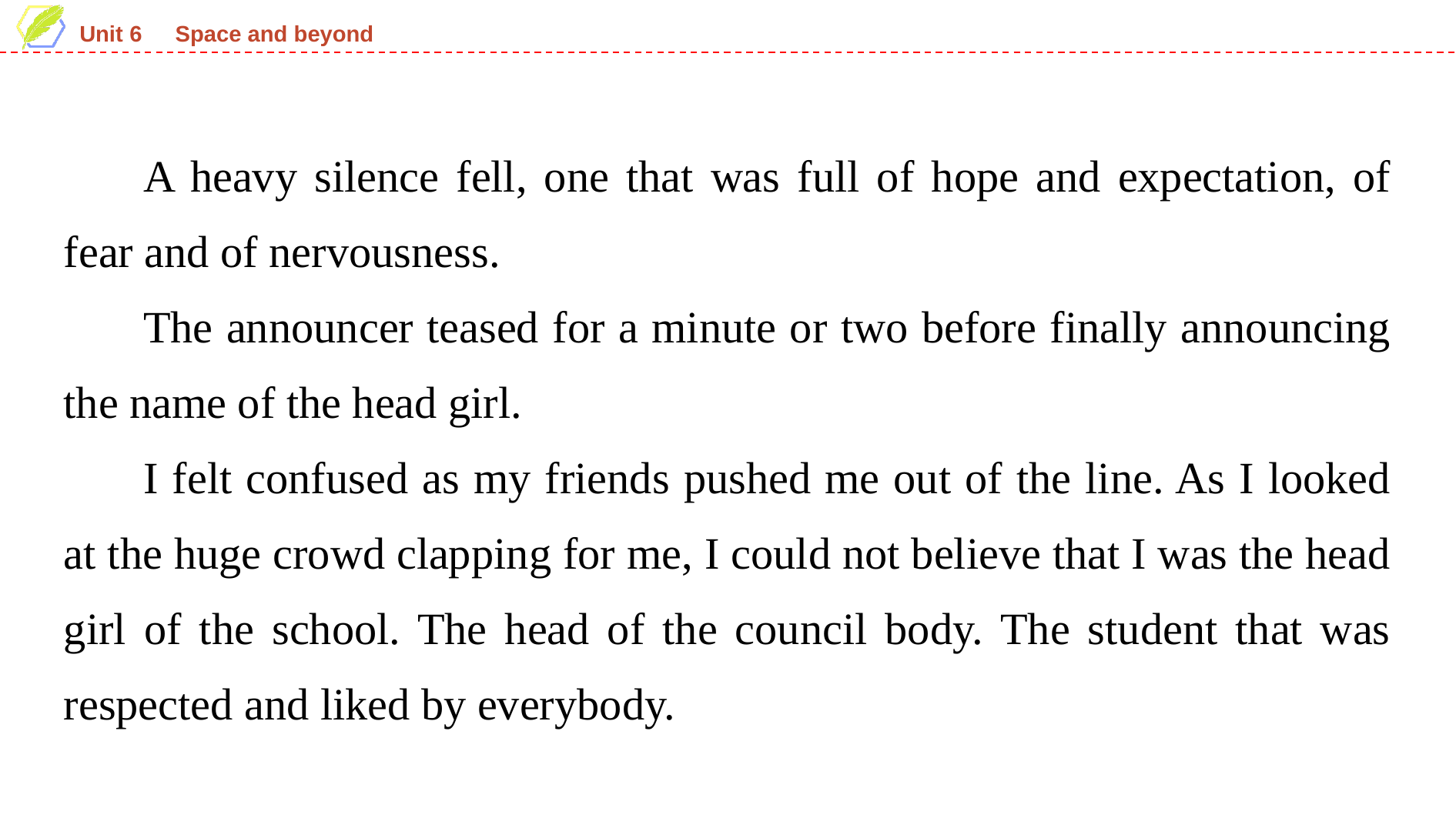

A heavy silence fell, one that was full of hope and expectation, of fear and of nervousness.
The announcer teased for a minute or two before finally announcing the name of the head girl.
I felt confused as my friends pushed me out of the line. As I looked at the huge crowd clapping for me, I could not believe that I was the head girl of the school. The head of the council body. The student that was respected and liked by everybody.